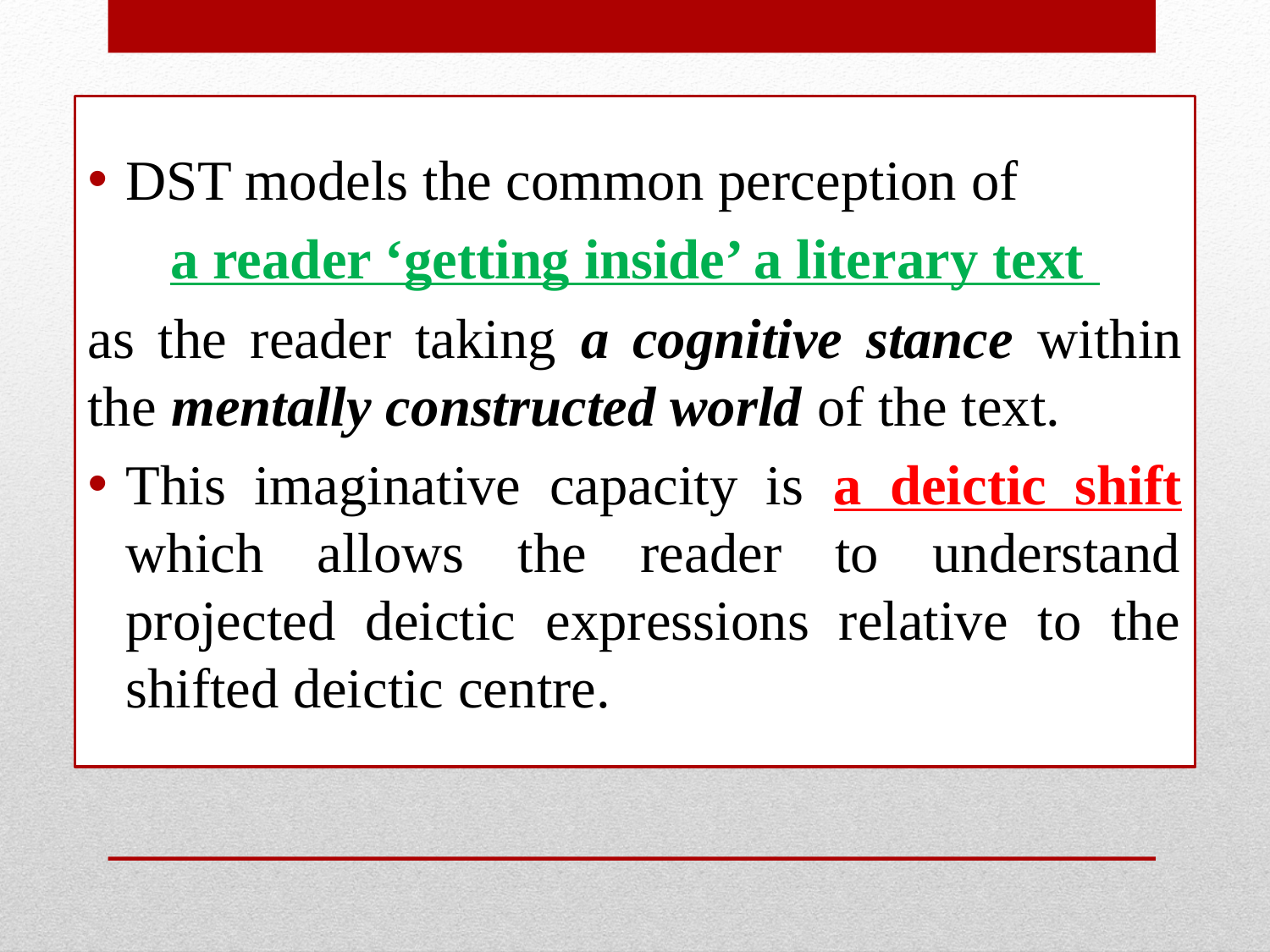

DST models the common perception of
a reader ‘getting inside’ a literary text
as the reader taking a cognitive stance within the mentally constructed world of the text.
This imaginative capacity is a deictic shift which allows the reader to understand projected deictic expressions relative to the shifted deictic centre.